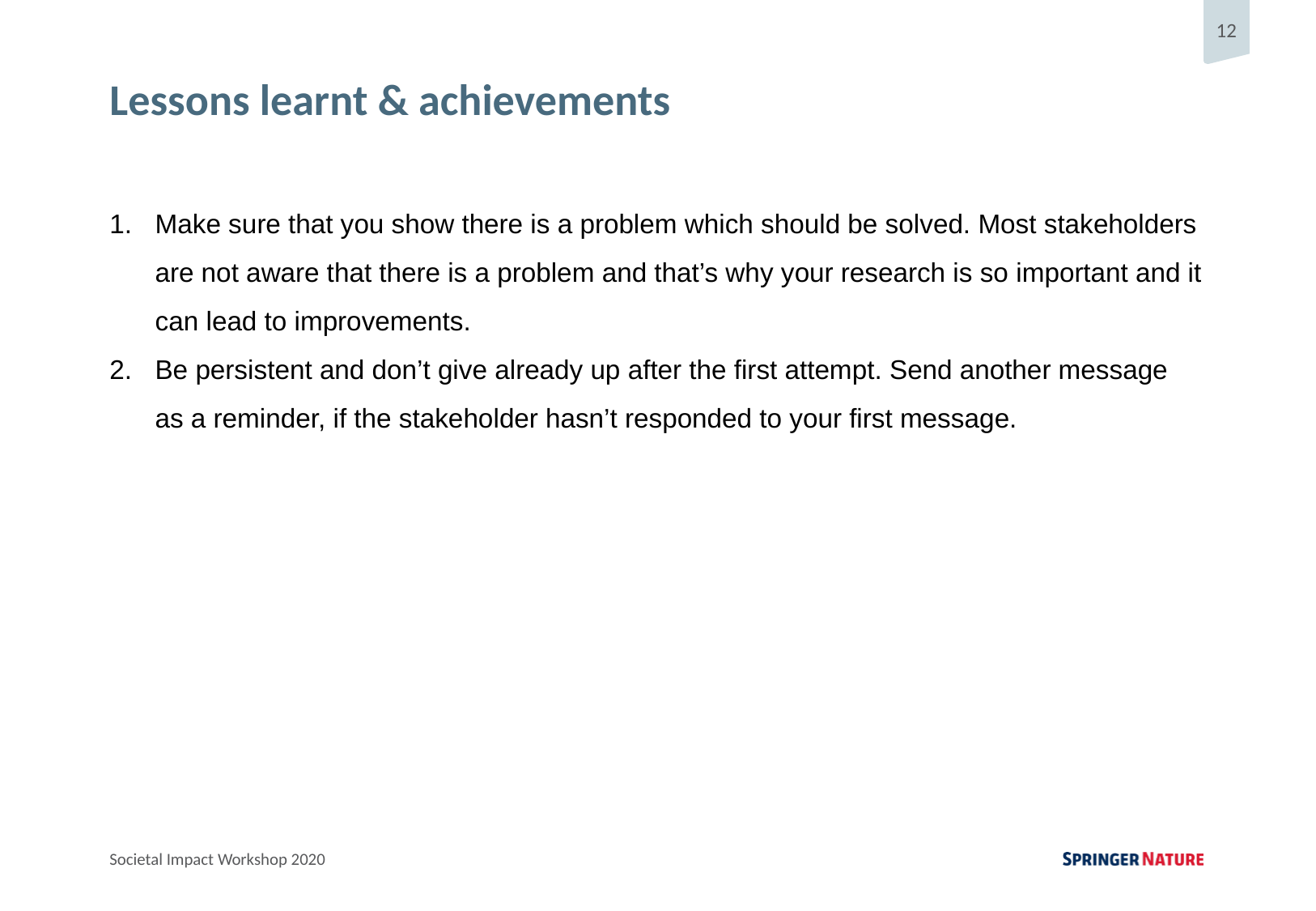

Lessons learnt & achievements
Make sure that you show there is a problem which should be solved. Most stakeholders are not aware that there is a problem and that’s why your research is so important and it can lead to improvements.
Be persistent and don’t give already up after the first attempt. Send another message as a reminder, if the stakeholder hasn’t responded to your first message.